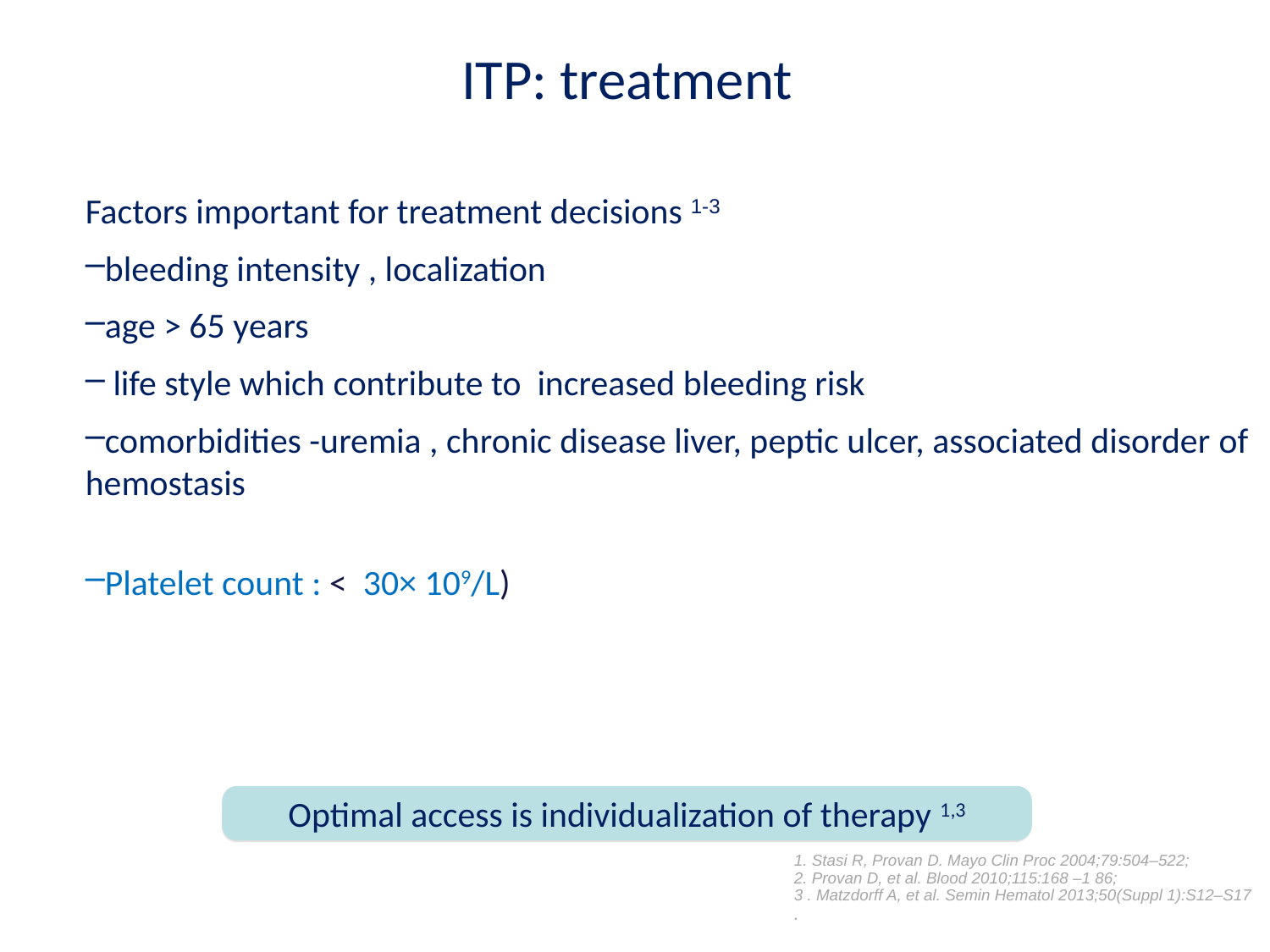

# ITP: treatment
Factors important for treatment decisions 1-3
bleeding intensity , localization
age > 65 years
 life style which contribute to  increased bleeding risk
comorbidities -uremia , chronic disease liver, peptic ulcer, associated disorder of hemostasis
Platelet count : <  30× 109/L)
Optimal access is individualization of therapy 1,3
1. Stasi R, Provan D. Mayo Clin Proc 2004;79:504–522;
2. Provan D, et al. Blood 2010;115:168 –1 86;
3 . Matzdorff A, et al. Semin Hematol 2013;50(Suppl 1):S12–S17 .